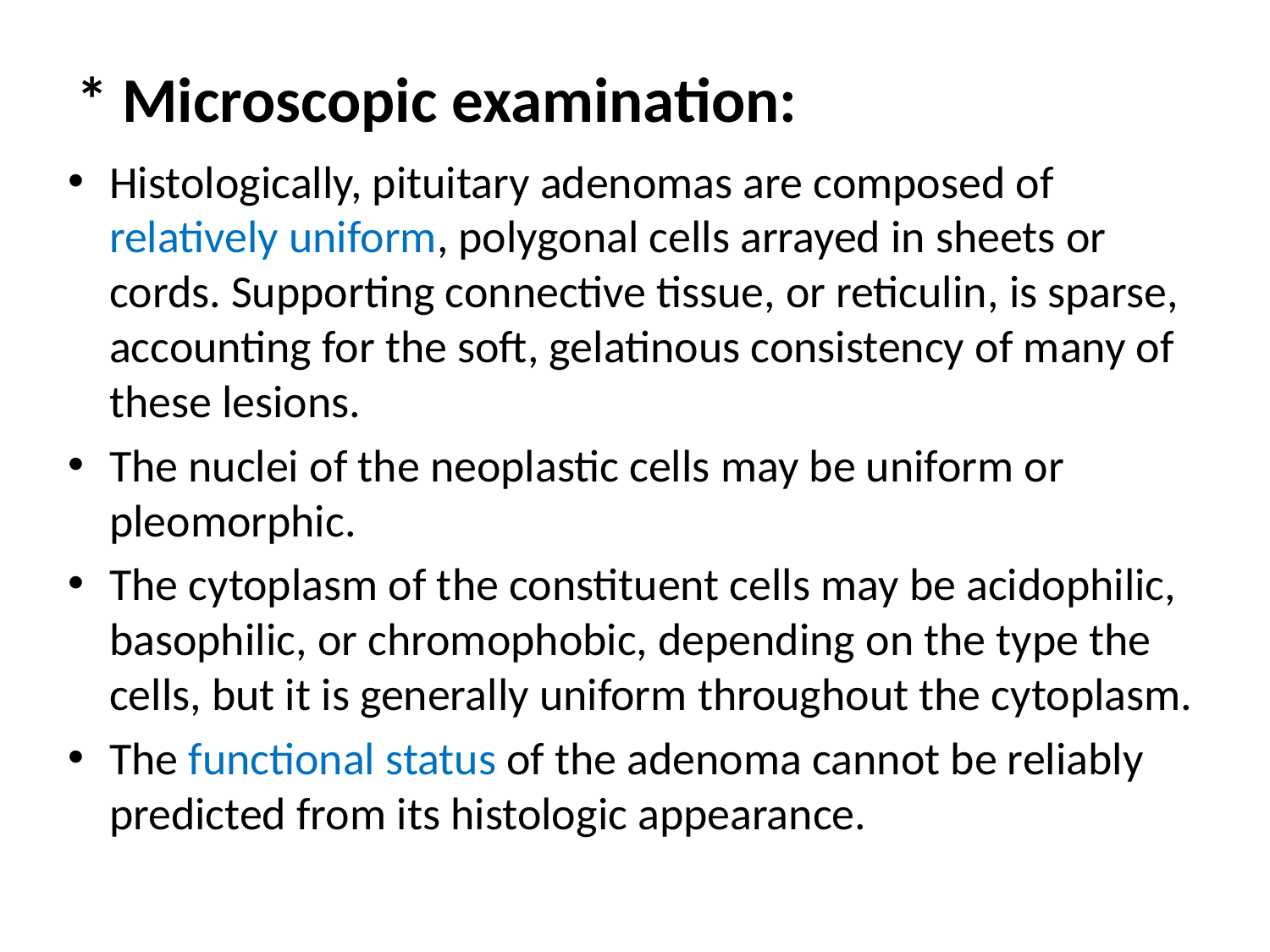

# * Microscopic examination:
Histologically, pituitary adenomas are composed of relatively uniform, polygonal cells arrayed in sheets or cords. Supporting connective tissue, or reticulin, is sparse, accounting for the soft, gelatinous consistency of many of these lesions.
The nuclei of the neoplastic cells may be uniform or pleomorphic.
The cytoplasm of the constituent cells may be acidophilic, basophilic, or chromophobic, depending on the type the cells, but it is generally uniform throughout the cytoplasm.
The functional status of the adenoma cannot be reliably predicted from its histologic appearance.